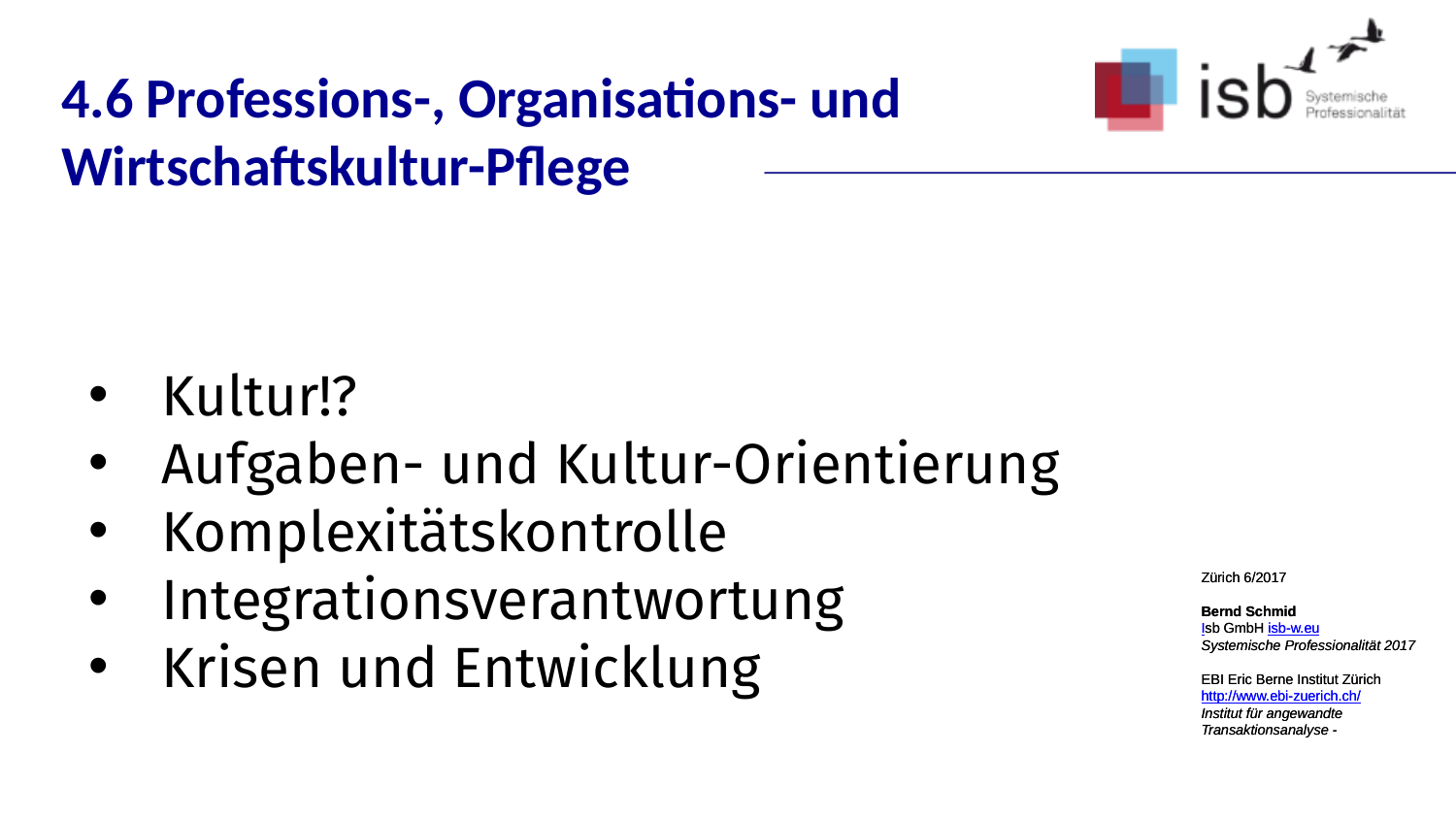

4.6 Professions-, Organisations- und
Wirtschaftskultur-Pflege

Kultur!?
Aufgaben- und Kultur-Orientierung
Komplexitätskontrolle
Integrationsverantwortung
Krisen und Entwicklung

Zürich 6/2017
Bernd Schmid
Isb GmbH isb-w.eu
Systemische Professionalität 2017

EBI Eric Berne Institut Zürich
http://www.ebi-zuerich.ch/
Institut für angewandte Transaktionsanalyse -